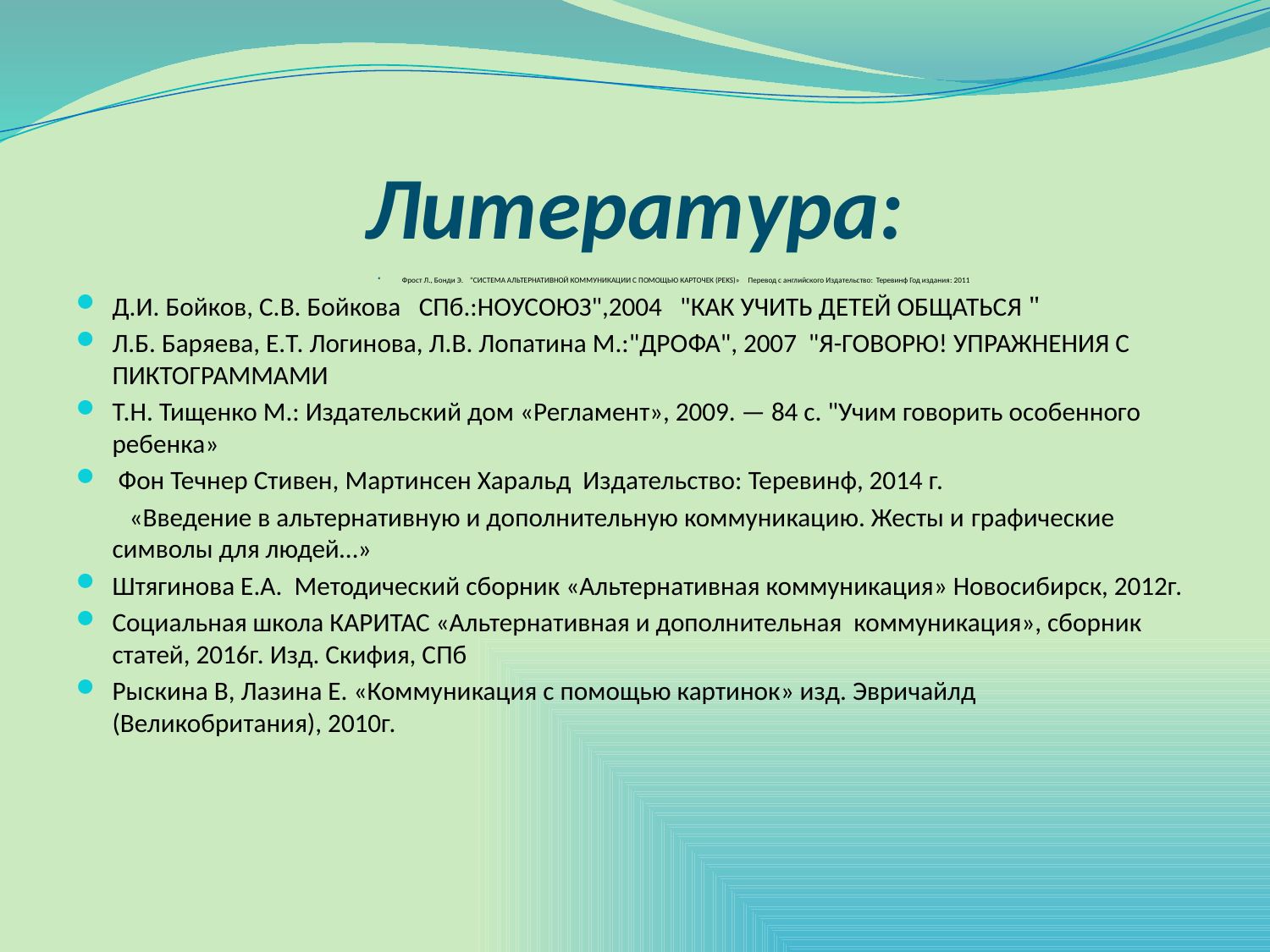

# Литература:
Фрост Л., Бонди Э.    "СИСТЕМА АЛЬТЕРНАТИВНОЙ КОММУНИКАЦИИ С ПОМОЩЬЮ КАРТОЧЕК (PEKS)»     Перевод с английского Издательство: Теревинф Год издания: 2011
Д.И. Бойков, С.В. Бойкова   СПб.:НОУСОЮЗ",2004   "КАК УЧИТЬ ДЕТЕЙ ОБЩАТЬСЯ "
Л.Б. Баряева, Е.Т. Логинова, Л.В. Лопатина М.:"ДРОФА", 2007  "Я-ГОВОРЮ! УПРАЖНЕНИЯ С ПИКТОГРАММАМИ
Т.Н. Тищенко М.: Издательский дом «Регламент», 2009. — 84 с. "Учим говорить особенного ребенка»
 Фон Течнер Стивен, Мартинсен Харальд  Издательство: Теревинф, 2014 г.
         «Введение в альтернативную и дополнительную коммуникацию. Жесты и графические символы для людей…»
Штягинова Е.А.  Методический сборник «Альтернативная коммуникация» Новосибирск, 2012г.
Социальная школа КАРИТАС «Альтернативная и дополнительная  коммуникация», сборник  статей, 2016г. Изд. Скифия, СПб
Рыскина В, Лазина Е. «Коммуникация с помощью картинок» изд. Эвричайлд  (Великобритания), 2010г.